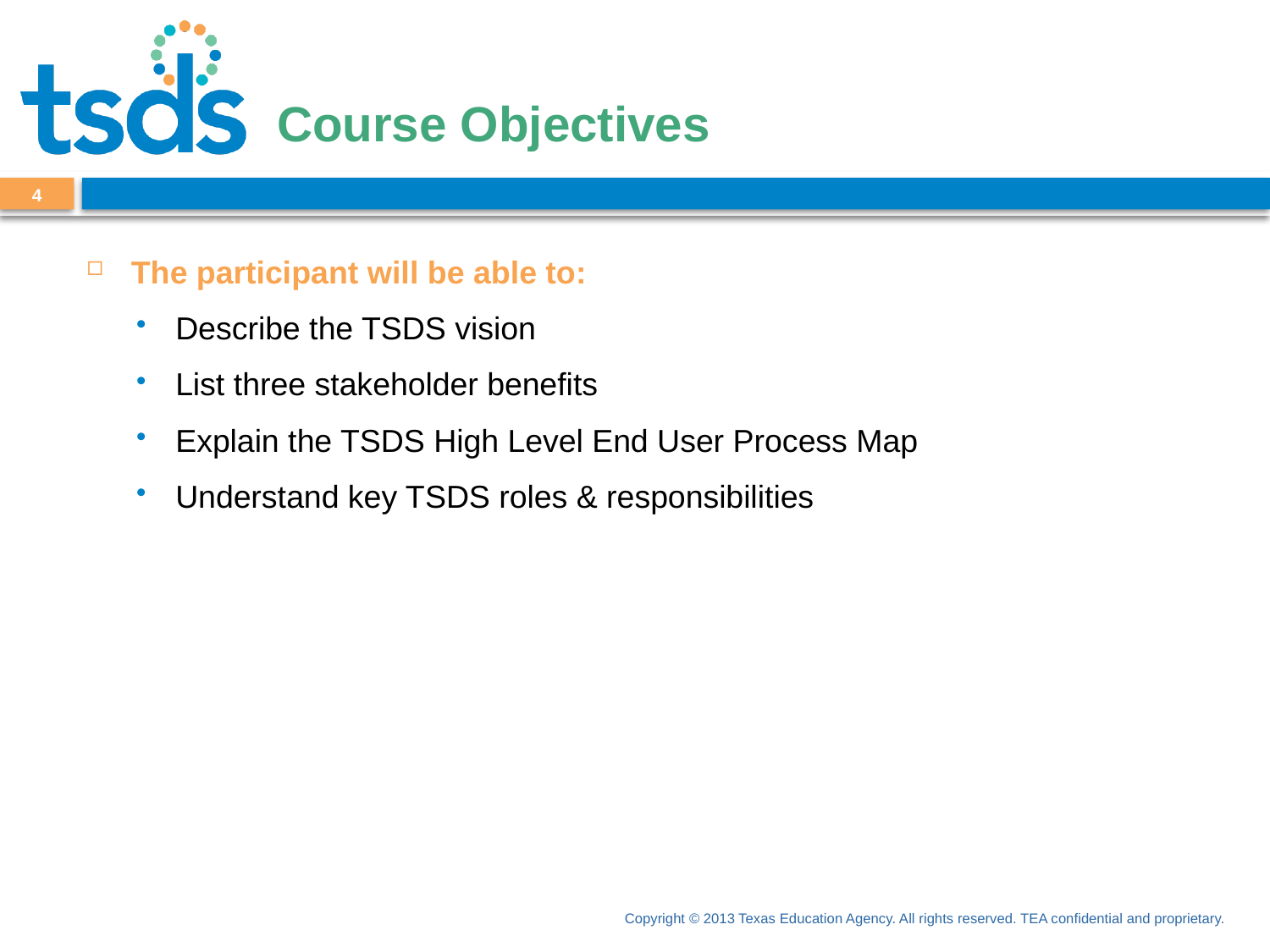

# Course Objectives
4
The participant will be able to:
Describe the TSDS vision
List three stakeholder benefits
Explain the TSDS High Level End User Process Map
Understand key TSDS roles & responsibilities